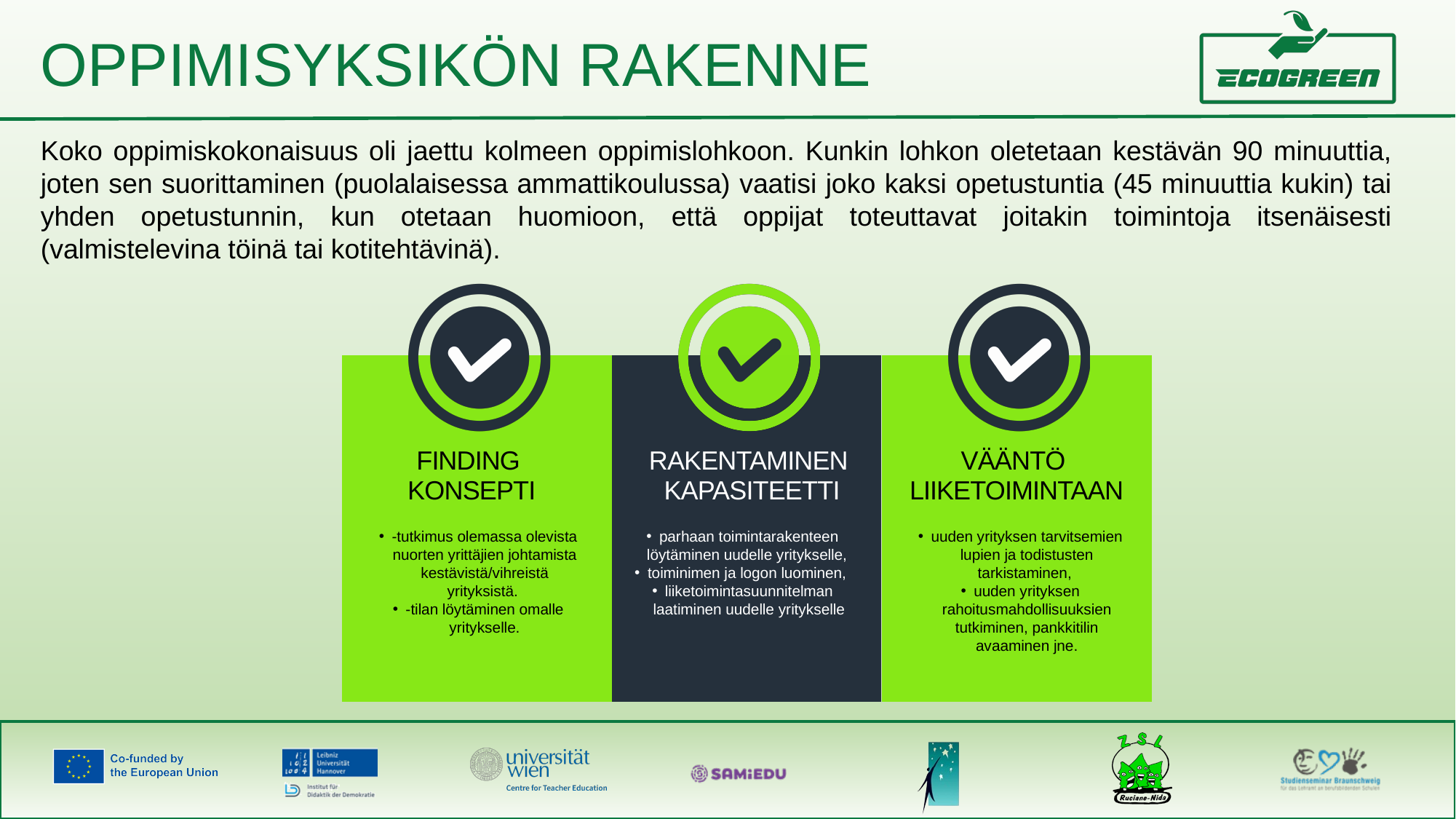

OPPIMISYKSIKÖN RAKENNE
Koko oppimiskokonaisuus oli jaettu kolmeen oppimislohkoon. Kunkin lohkon oletetaan kestävän 90 minuuttia, joten sen suorittaminen (puolalaisessa ammattikoulussa) vaatisi joko kaksi opetustuntia (45 minuuttia kukin) tai yhden opetustunnin, kun otetaan huomioon, että oppijat toteuttavat joitakin toimintoja itsenäisesti (valmistelevina töinä tai kotitehtävinä).

FINDING
KONSEPTI
RAKENTAMINEN
KAPASITEETTI
VÄÄNTÖ
LIIKETOIMINTAAN
-tutkimus olemassa olevista nuorten yrittäjien johtamista kestävistä/vihreistä yrityksistä.
-tilan löytäminen omalle yritykselle.

parhaan toimintarakenteen löytäminen uudelle yritykselle,
toiminimen ja logon luominen,
liiketoimintasuunnitelman laatiminen uudelle yritykselle
uuden yrityksen tarvitsemien lupien ja todistusten tarkistaminen,
uuden yrityksen rahoitusmahdollisuuksien tutkiminen, pankkitilin avaaminen jne.